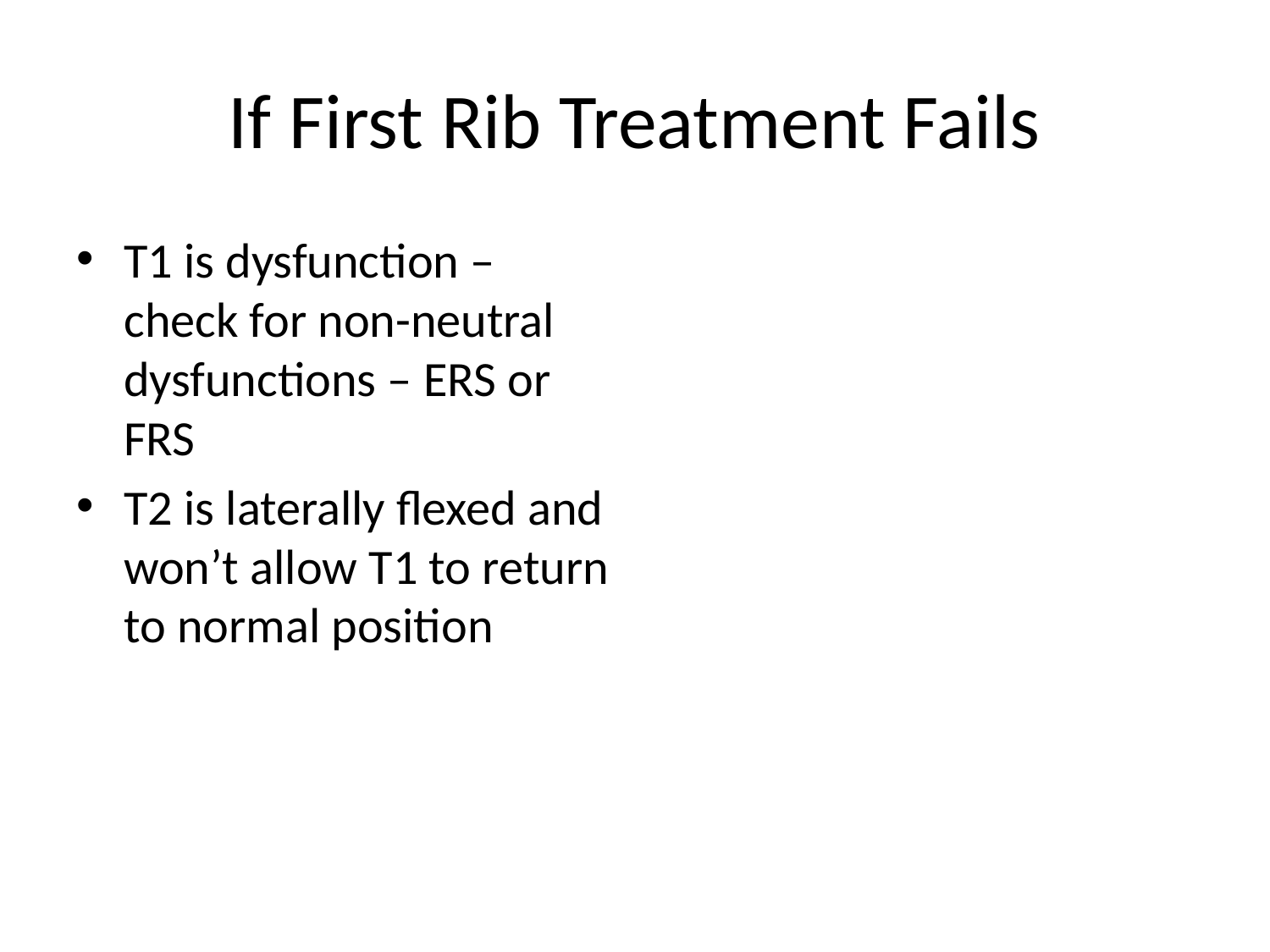

# If First Rib Treatment Fails
T1 is dysfunction – check for non-neutral dysfunctions – ERS or FRS
T2 is laterally flexed and won’t allow T1 to return to normal position